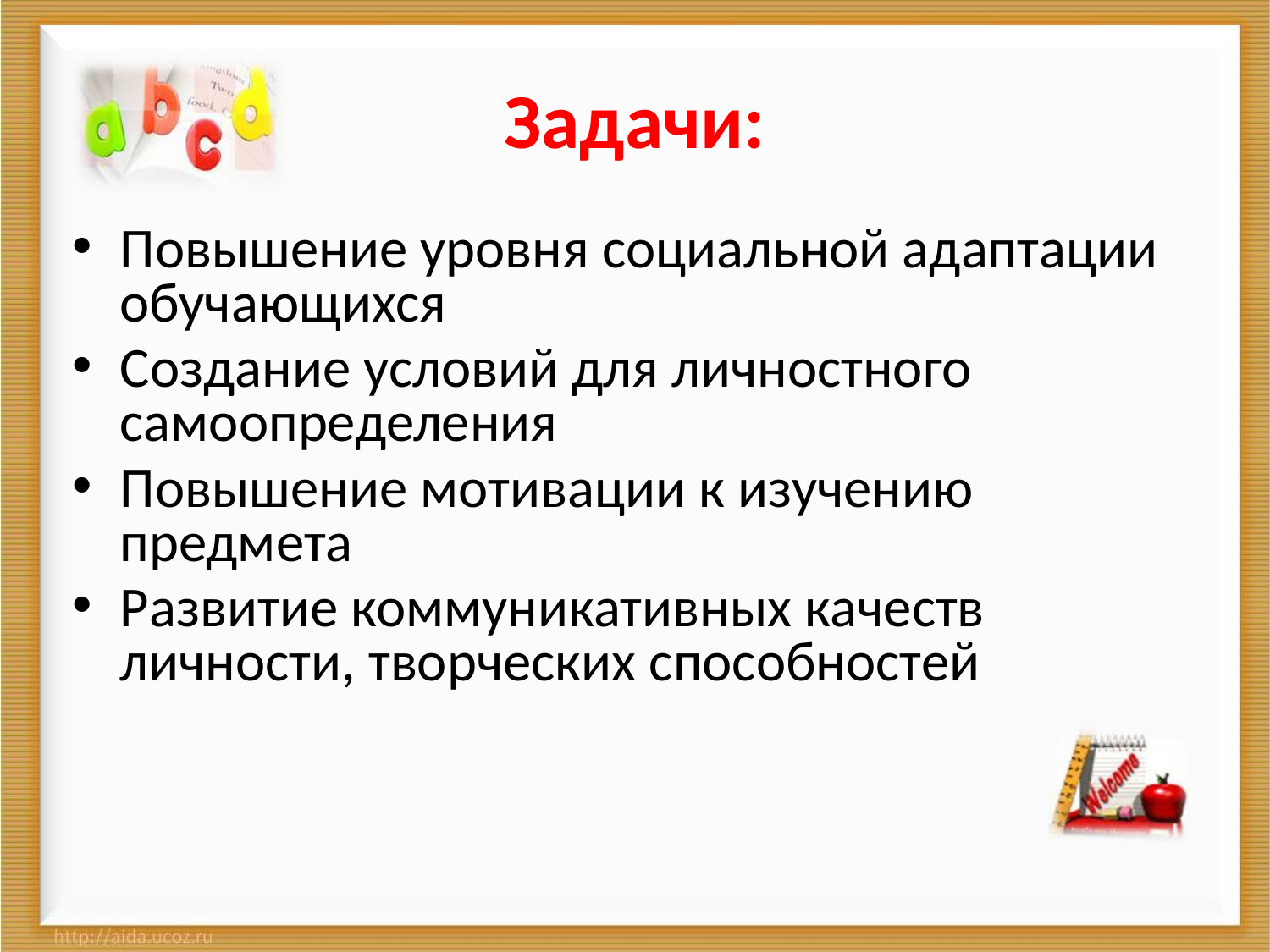

# Задачи:
Повышение уровня социальной адаптации обучающихся
Создание условий для личностного самоопределения
Повышение мотивации к изучению предмета
Развитие коммуникативных качеств личности, творческих способностей